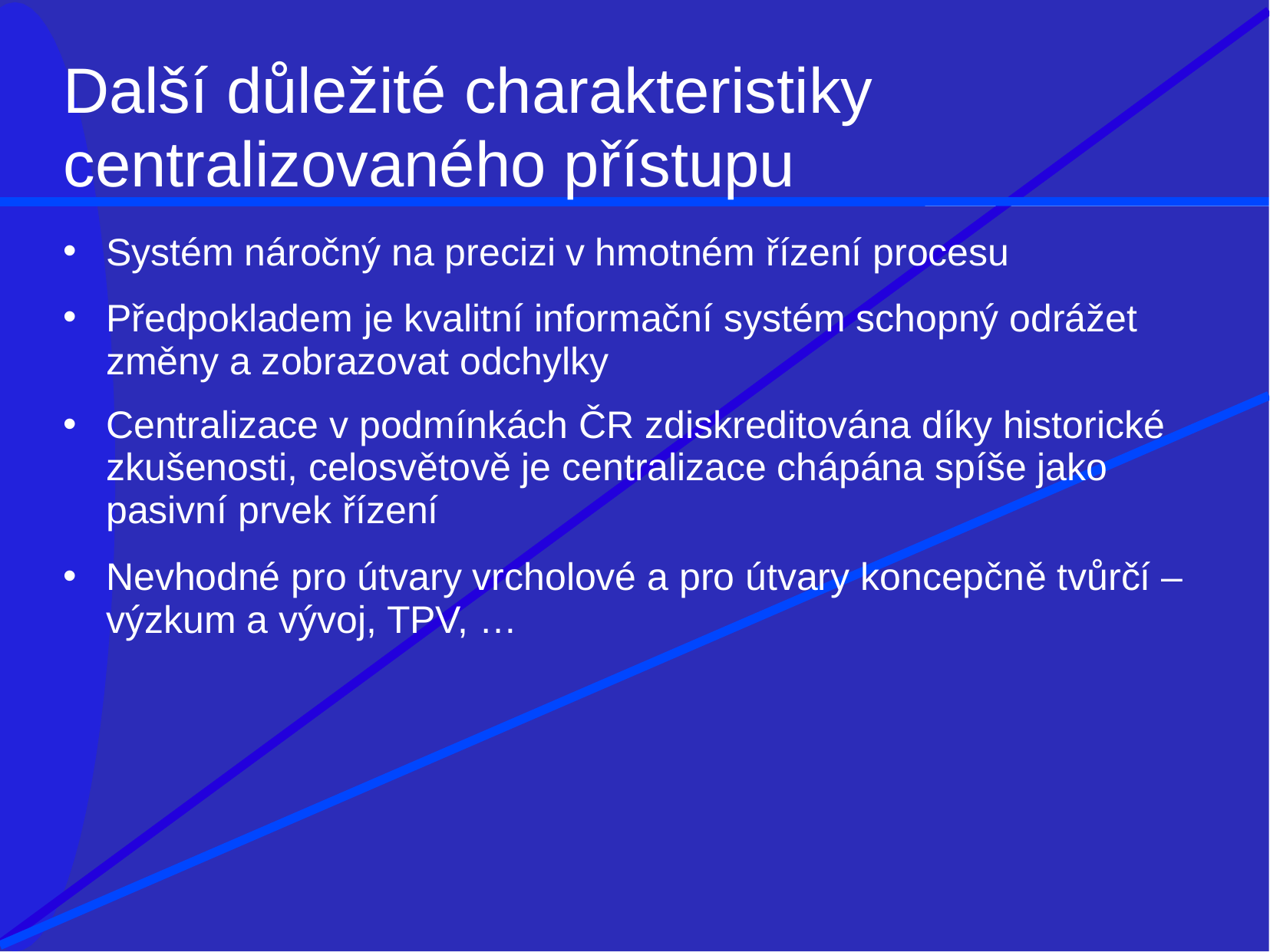

# Další důležité charakteristiky
centralizovaného přístupu
Systém náročný na precizi v hmotném řízení procesu
Předpokladem je kvalitní informační systém schopný odrážet změny a zobrazovat odchylky
Centralizace v podmínkách ČR zdiskreditována díky historické zkušenosti, celosvětově je centralizace chápána spíše jako pasivní prvek řízení
Nevhodné pro útvary vrcholové a pro útvary koncepčně tvůrčí – výzkum a vývoj, TPV, …